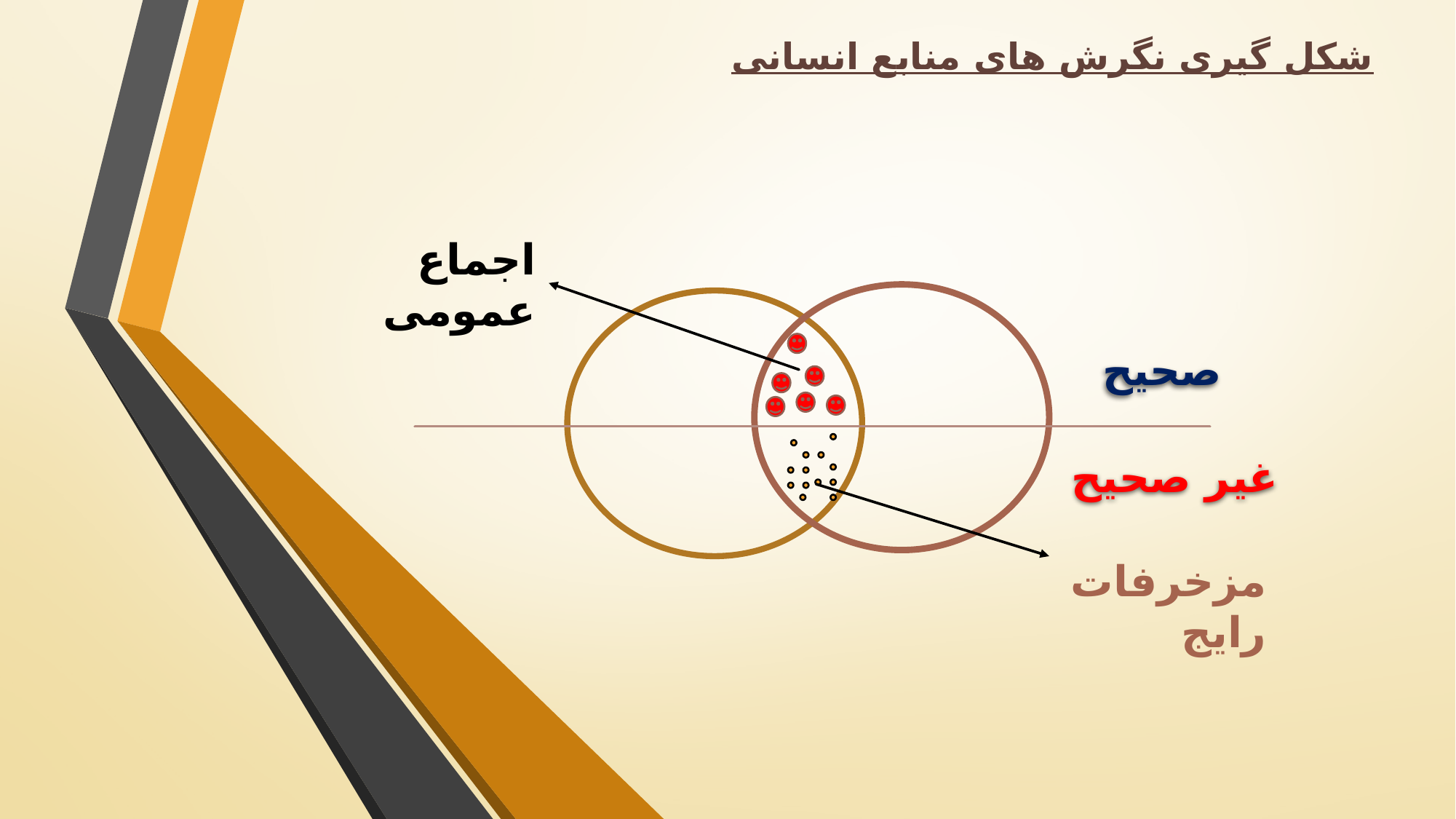

شکل گیری نگرش های منابع انسانی
اجماع عمومی

مزخرفات رایج
صحیح
غیر صحیح